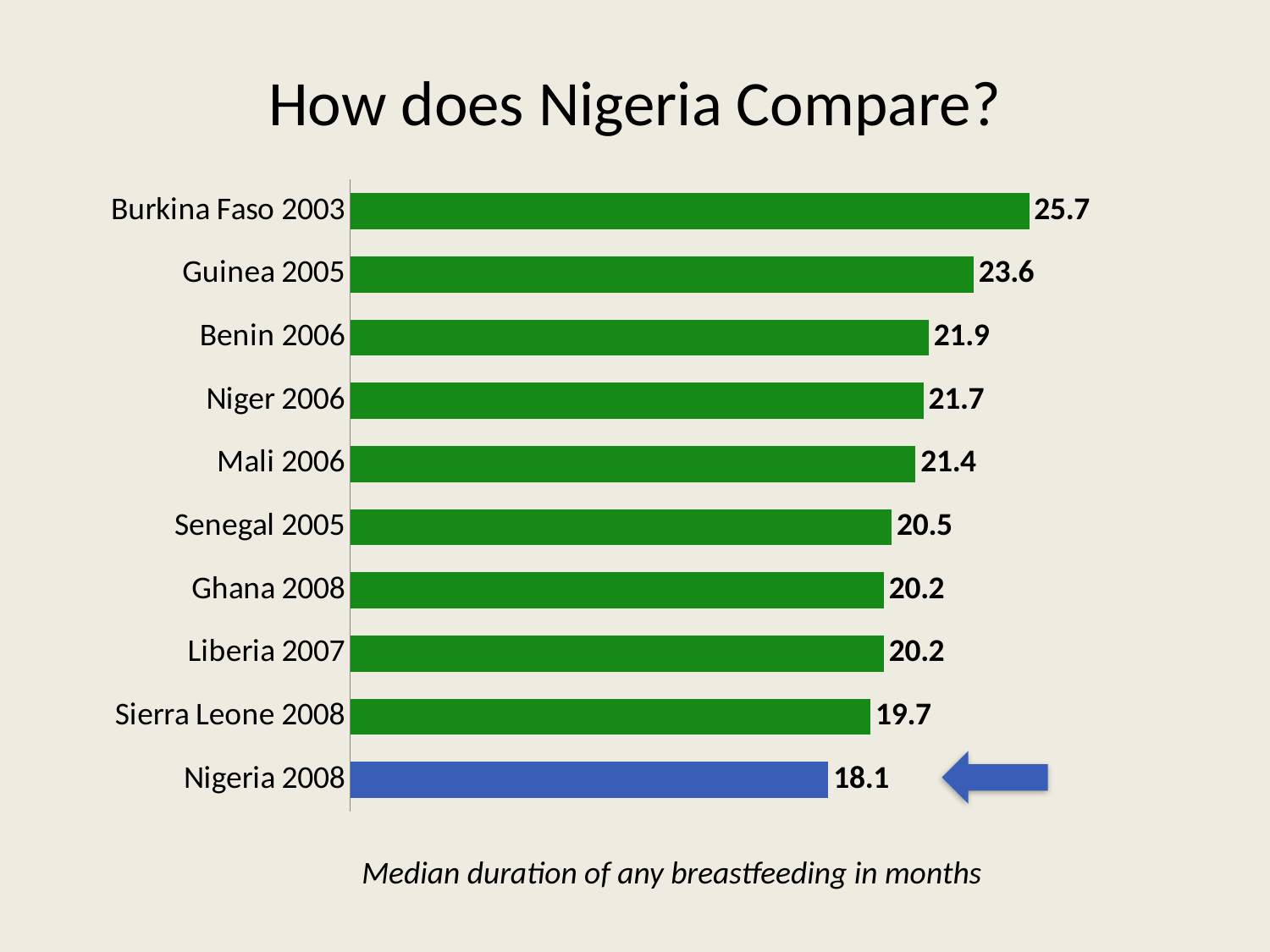

# How does Nigeria Compare?

### Chart

| Category | Column1 |
|---|---|
| Nigeria 2008 | 18.1 |
| Sierra Leone 2008 | 19.7 |
| Liberia 2007 | 20.2 |
| Ghana 2008 | 20.2 |
| Senegal 2005 | 20.5 |
| Mali 2006 | 21.4 |
| Niger 2006 | 21.7 |
| Benin 2006 | 21.9 |
| Guinea 2005 | 23.6 |
| Burkina Faso 2003 | 25.7 |
Median duration of any breastfeeding in months